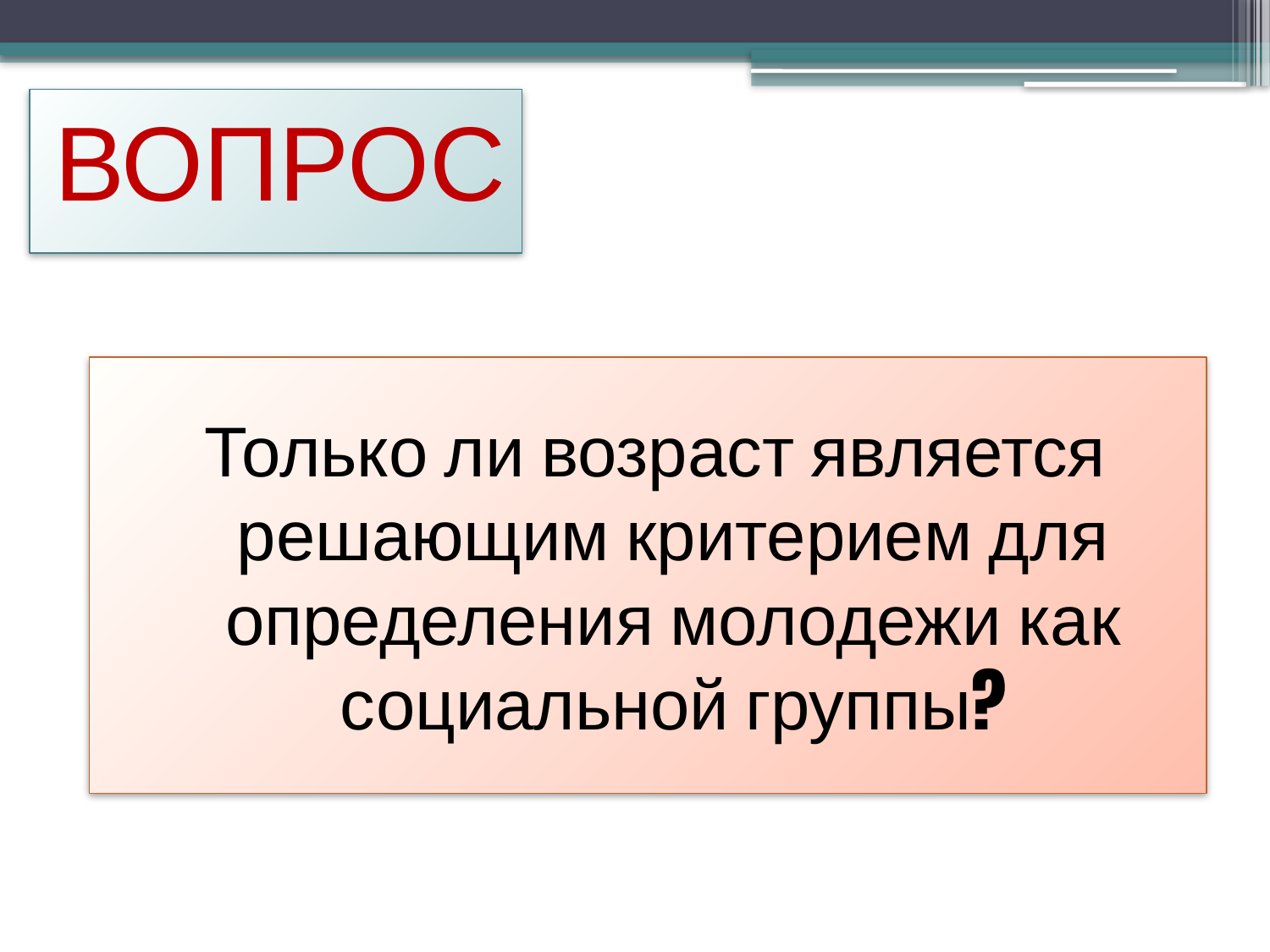

ВОПРОС
#
Только ли возраст является решающим критерием для определения молодежи как социальной группы?